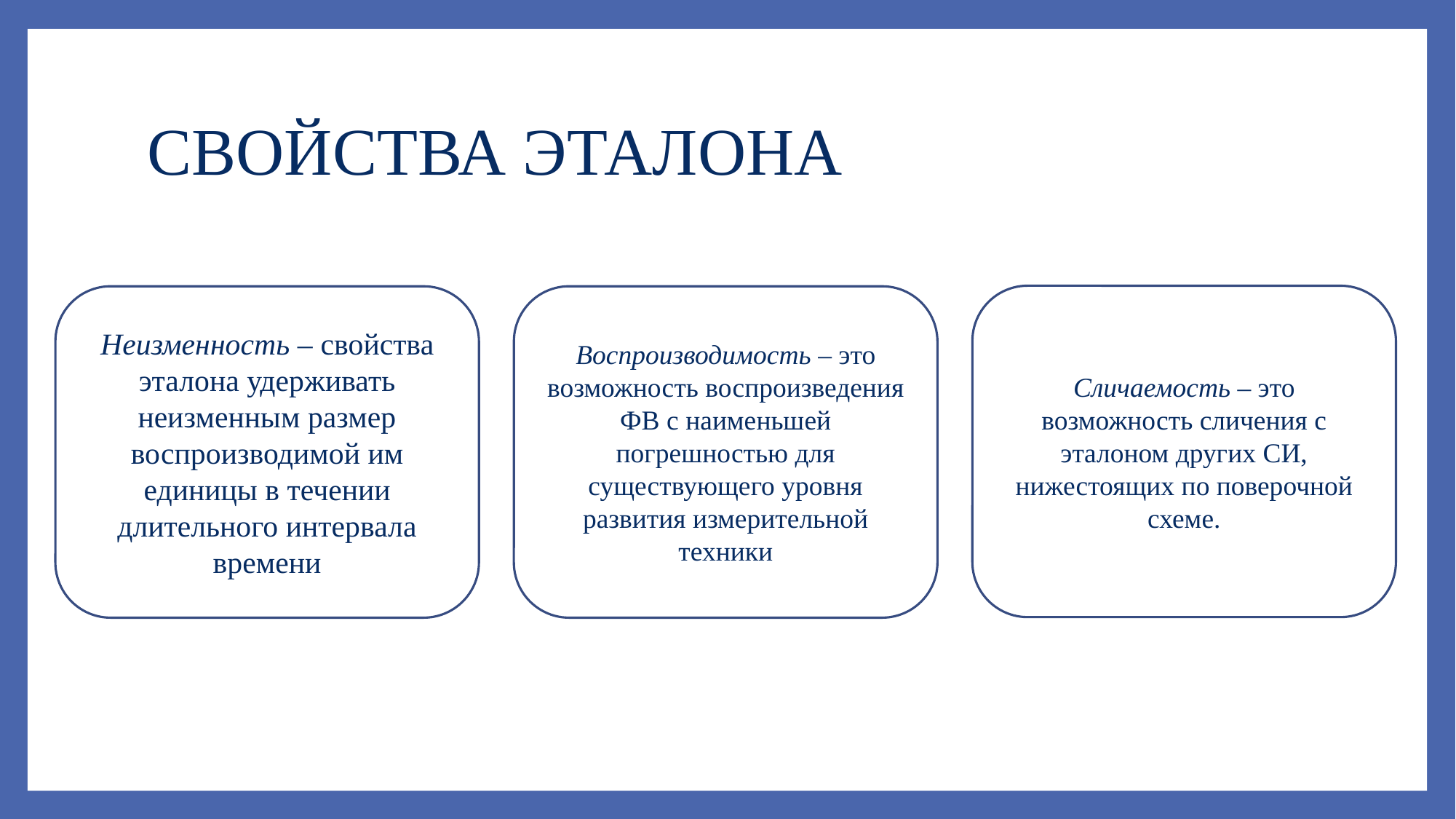

# СВОЙСТВА ЭТАЛОНА

Сличаемость – это возможность сличения с эталоном других СИ, нижестоящих по поверочной схеме.
Неизменность – свойства эталона удерживать неизменным размер воспроизводимой им единицы в течении длительного интервала времени
Воспроизводимость – это возможность воспроизведения ФВ с наименьшей погрешностью для существующего уровня развития измерительной техники